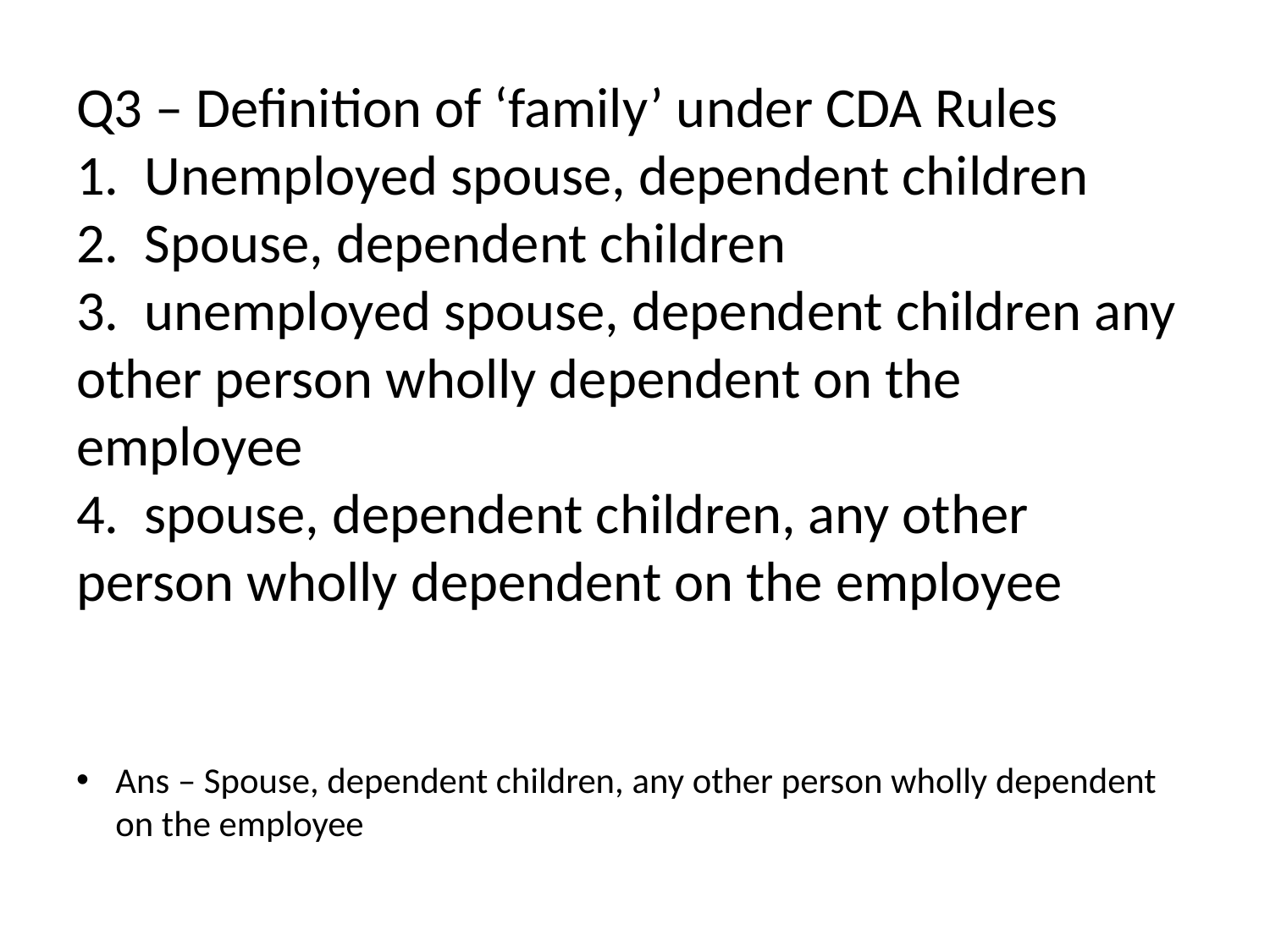

# Q3 – Definition of ‘family’ under CDA Rules 1.  Unemployed spouse, dependent children 2.  Spouse, dependent children 3.  unemployed spouse, dependent children any other person wholly dependent on the employee 4.  spouse, dependent children, any other person wholly dependent on the employee
Ans – Spouse, dependent children, any other person wholly dependent on the employee